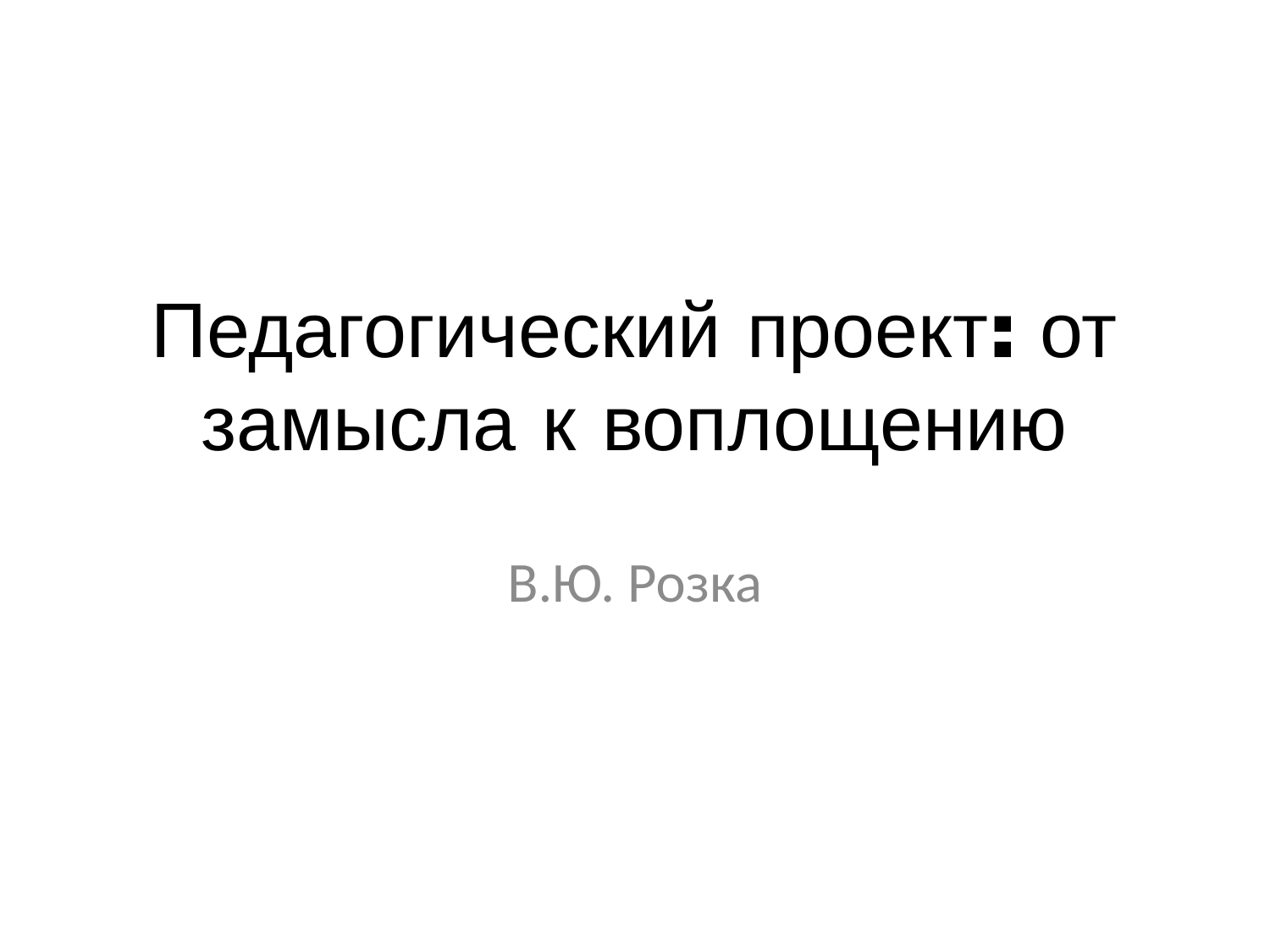

# Педагогический проект: от замысла к воплощению
В.Ю. Розка